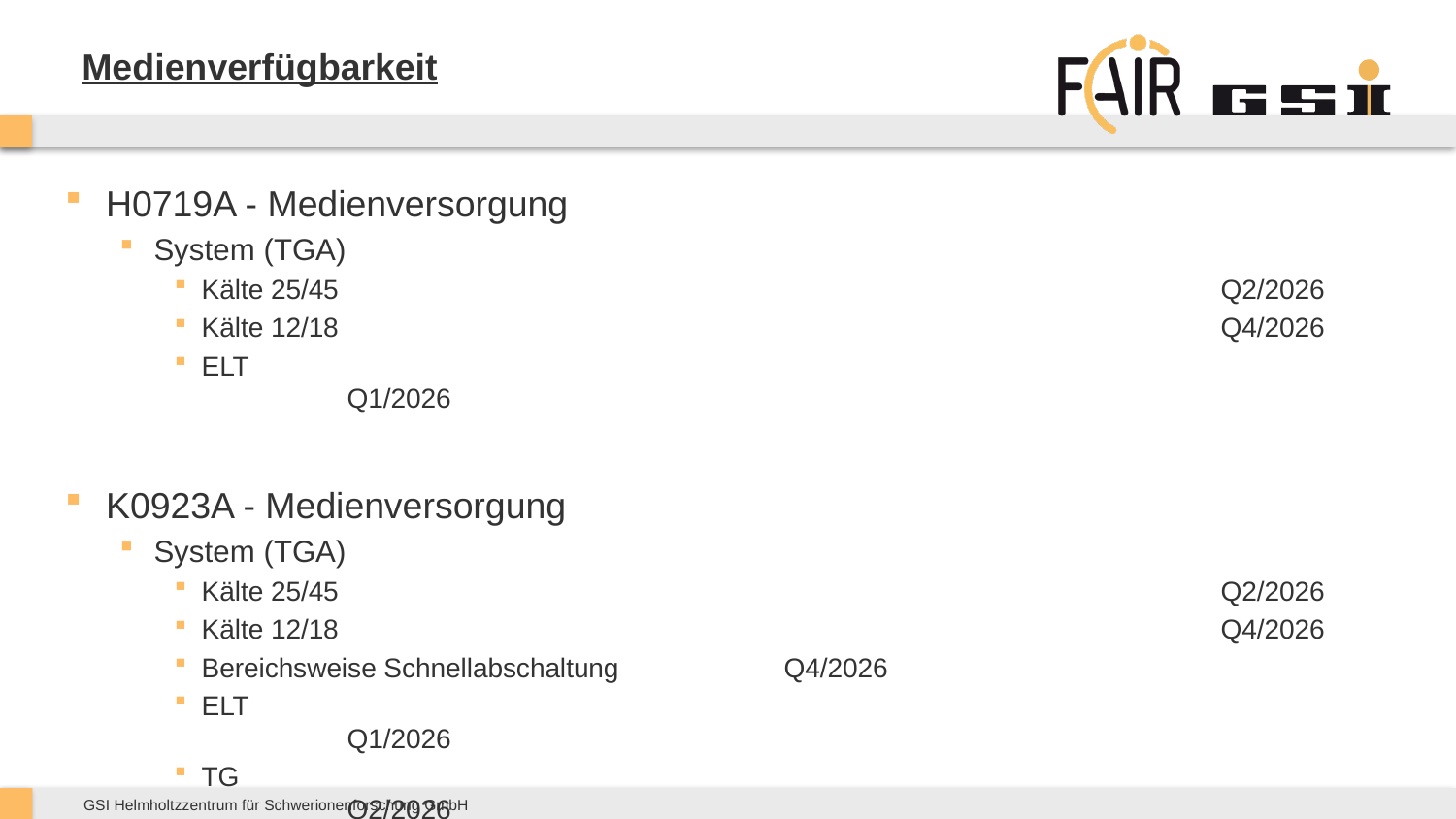

# Medienverfügbarkeit
H0719A - Medienversorgung
System (TGA)
Kälte 25/45							Q2/2026
Kälte 12/18							Q4/2026
ELT									Q1/2026

K0923A - Medienversorgung
System (TGA)
Kälte 25/45							Q2/2026
Kälte 12/18							Q4/2026
Bereichsweise Schnellabschaltung		Q4/2026
ELT									Q1/2026
TG									Q2/2026
Lüftung								Q4/2025 – Q1/2026